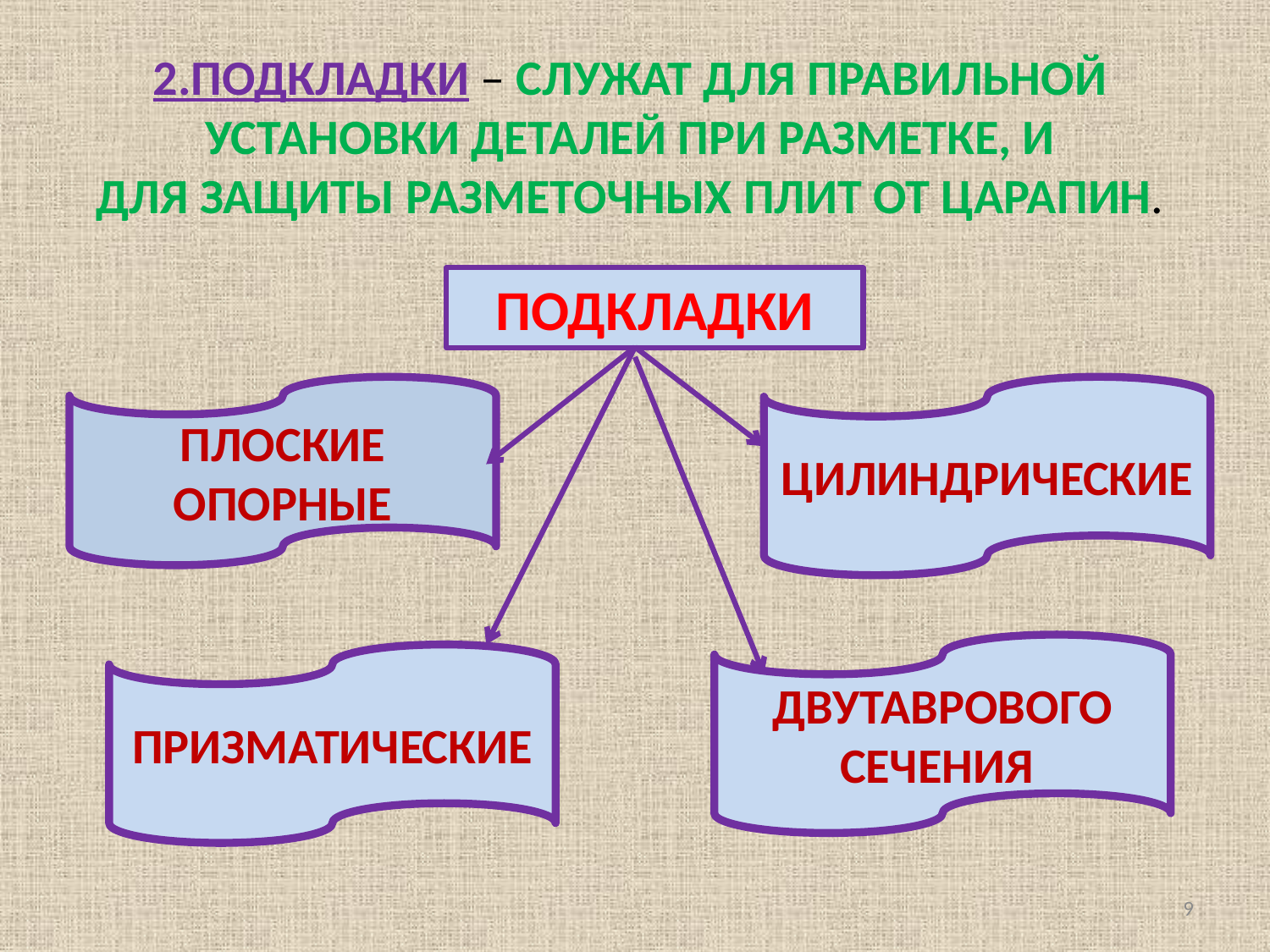

2.ПОДКЛАДКИ – СЛУЖАТ ДЛЯ ПРАВИЛЬНОЙ УСТАНОВКИ ДЕТАЛЕЙ ПРИ РАЗМЕТКЕ, И
ДЛЯ ЗАЩИТЫ РАЗМЕТОЧНЫХ ПЛИТ ОТ ЦАРАПИН.
ПОДКЛАДКИ
ПЛОСКИЕ ОПОРНЫЕ
ЦИЛИНДРИЧЕСКИЕ
ДВУТАВРОВОГО
СЕЧЕНИЯ
ПРИЗМАТИЧЕСКИЕ
9